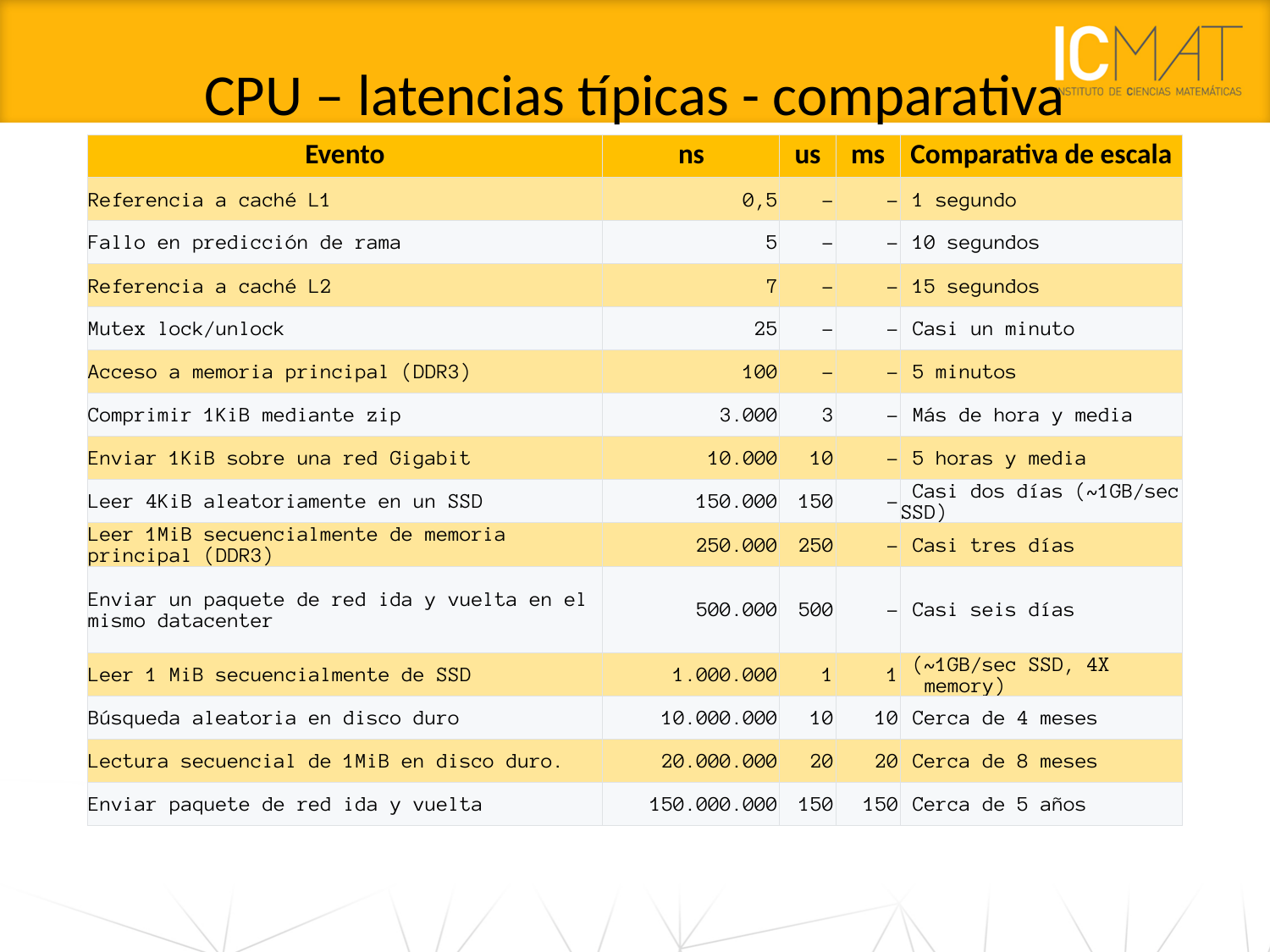

# CPU – latencias típicas - comparativa
| Evento | ns | us | ms | Comparativa de escala |
| --- | --- | --- | --- | --- |
| Referencia a caché L1 | 0,5 | - | - | 1 segundo |
| Fallo en predicción de rama | 5 | - | - | 10 segundos |
| Referencia a caché L2 | 7 | - | - | 15 segundos |
| Mutex lock/unlock | 25 | - | - | Casi un minuto |
| Acceso a memoria principal (DDR3) | 100 | - | - | 5 minutos |
| Comprimir 1KiB mediante zip | 3.000 | 3 | - | Más de hora y media |
| Enviar 1KiB sobre una red Gigabit | 10.000 | 10 | - | 5 horas y media |
| Leer 4KiB aleatoriamente en un SSD | 150.000 | 150 | - | Casi dos días (~1GB/sec SSD) |
| Leer 1MiB secuencialmente de memoria principal (DDR3) | 250.000 | 250 | - | Casi tres días |
| Enviar un paquete de red ida y vuelta en el mismo datacenter | 500.000 | 500 | - | Casi seis días |
| Leer 1 MiB secuencialmente de SSD | 1.000.000 | 1 | 1 | (~1GB/sec SSD, 4X memory) |
| Búsqueda aleatoria en disco duro | 10.000.000 | 10 | 10 | Cerca de 4 meses |
| Lectura secuencial de 1MiB en disco duro. | 20.000.000 | 20 | 20 | Cerca de 8 meses |
| Enviar paquete de red ida y vuelta | 150.000.000 | 150 | 150 | Cerca de 5 años |